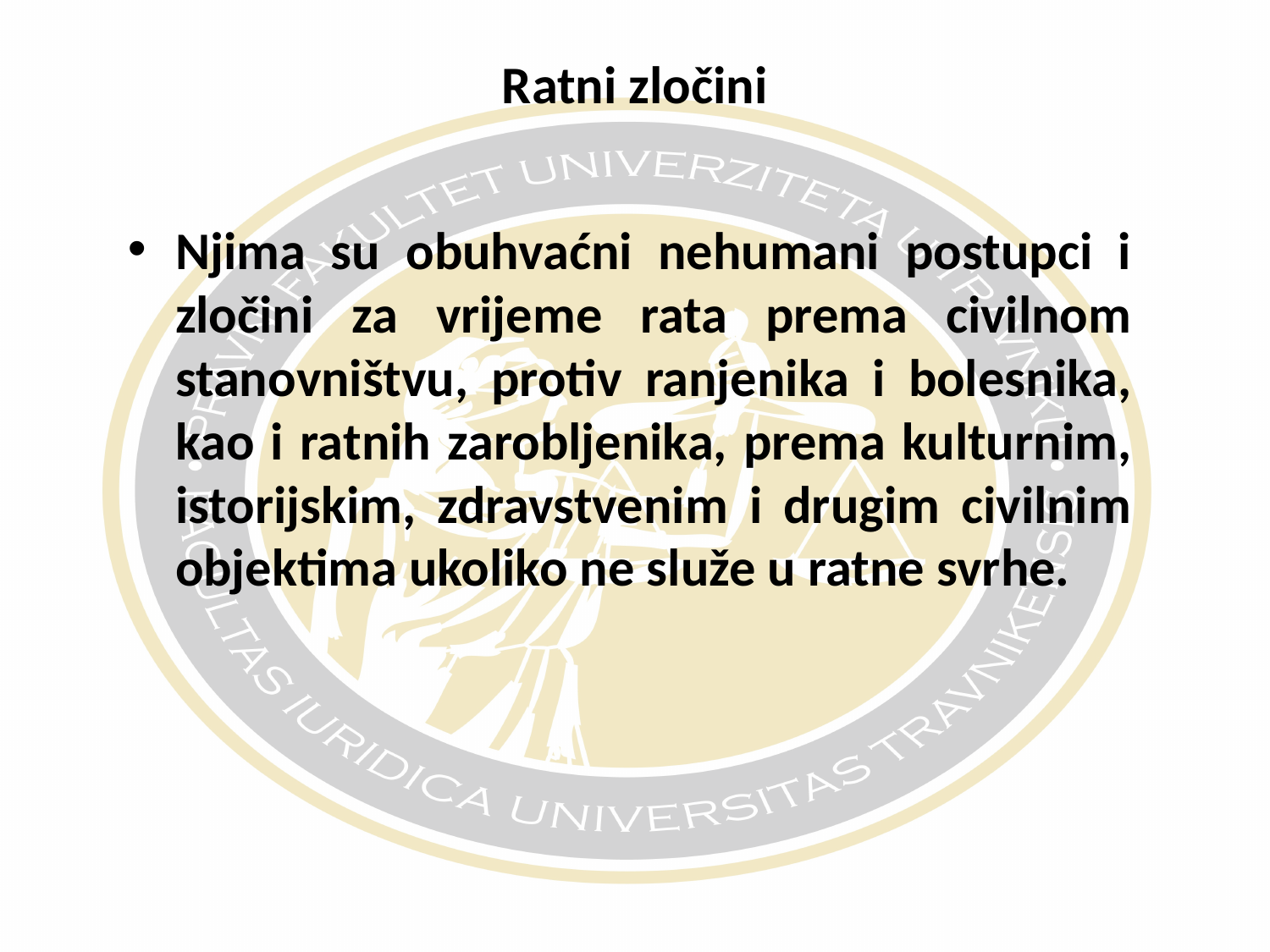

# Ratni zločini

Njima su obuhvaćni nehumani postupci i zločini za vrijeme rata prema civilnom stanovništvu, protiv ranjenika i bolesnika, kao i ratnih zarobljenika, prema kulturnim, istorijskim, zdravstvenim i drugim civilnim objektima ukoliko ne služe u ratne svrhe.